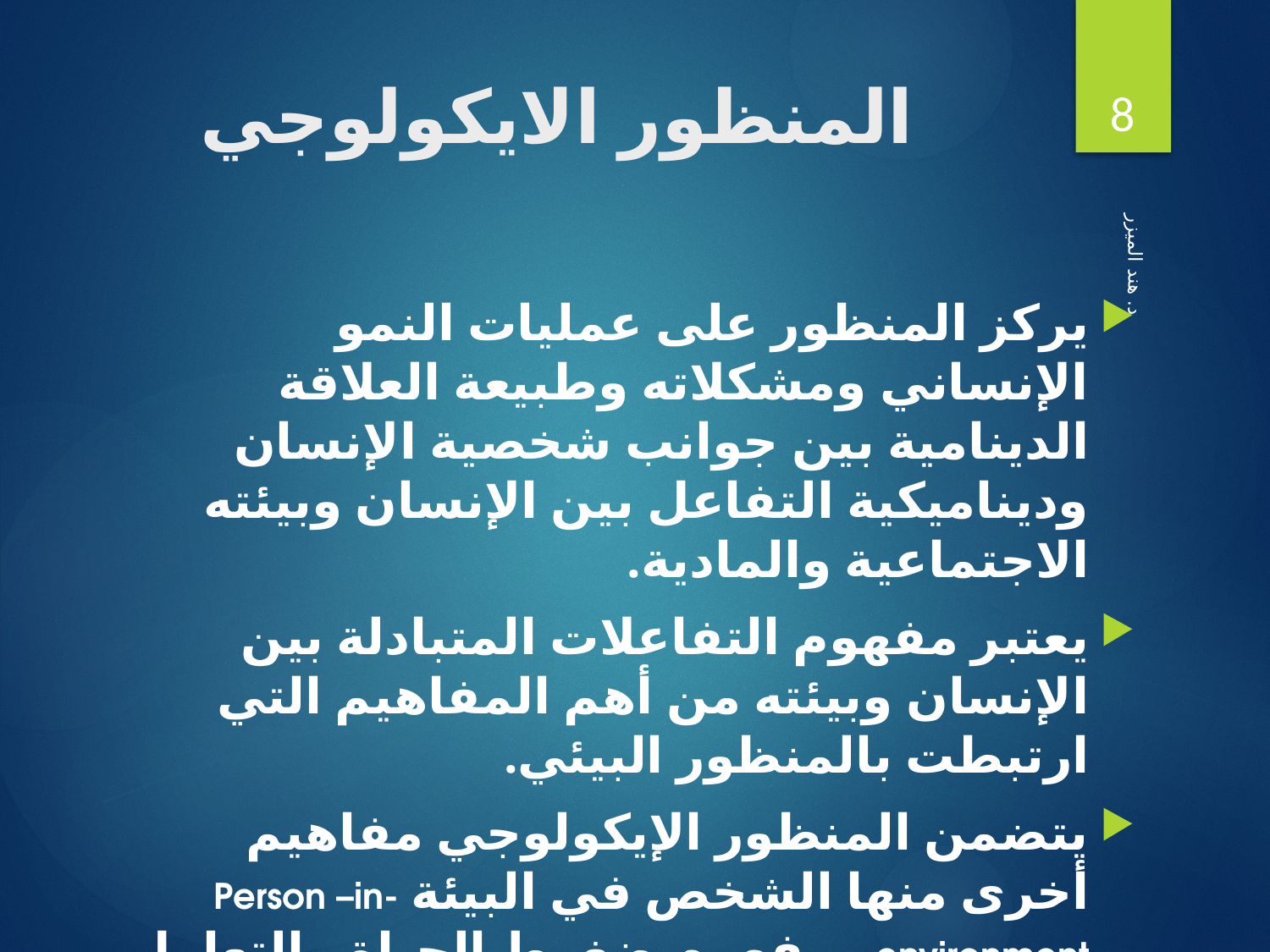

8
# المنظور الايكولوجي
يركز المنظور على عمليات النمو الإنساني ومشكلاته وطبيعة العلاقة الدينامية بين جوانب شخصية الإنسان وديناميكية التفاعل بين الإنسان وبيئته الاجتماعية والمادية.
يعتبر مفهوم التفاعلات المتبادلة بين الإنسان وبيئته من أهم المفاهيم التي ارتبطت بالمنظور البيئي.
يتضمن المنظور الإيكولوجي مفاهيم أخرى منها الشخص في البيئة Person –in- environment ومفهوم ضغوط الحياة والتعامل معها ومفهوم الذات ومفهوم صورة الذات Self-esteem وتوجيه الذات.
د. هند الميزر